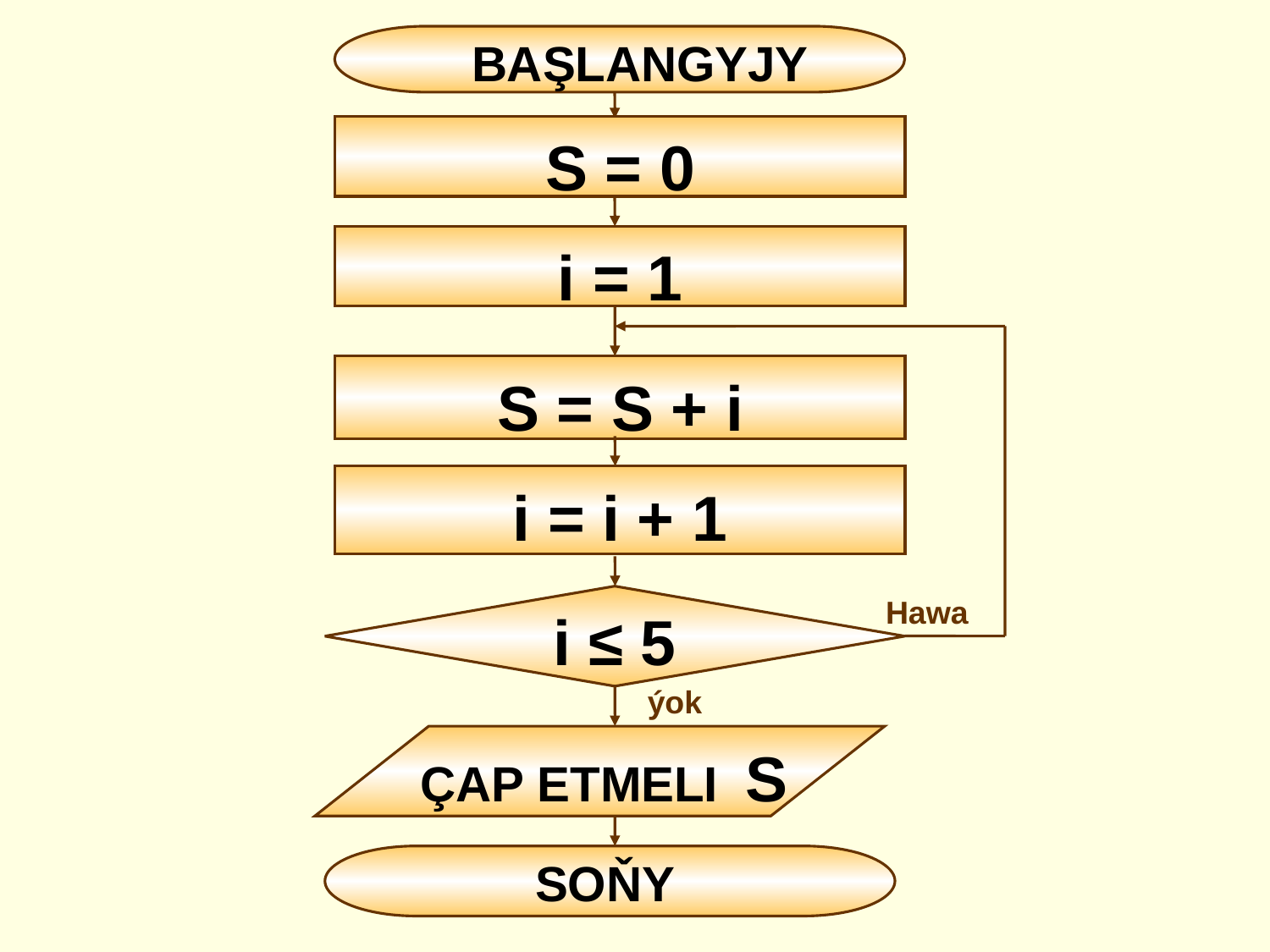

BАŞLANGYJY

S = 0

i = 1

S = S + i

i = i + 1

i ≤ 5
Hаwa

ýok

ÇAP ETMELI  S

SOŇY